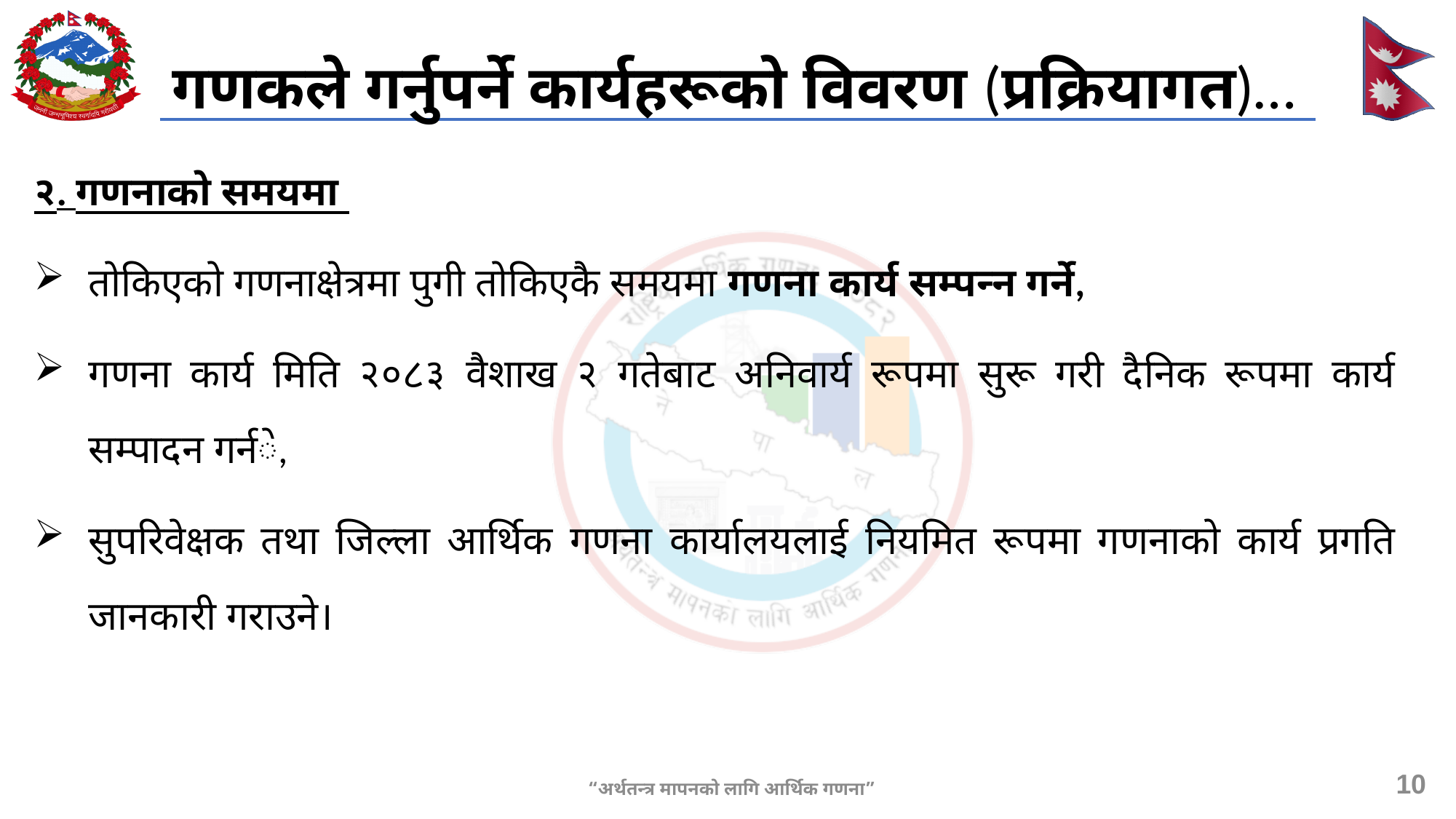

# गणकले गर्नुपर्ने कार्यहरूको विवरण (प्रक्रियागत)…
२. गणनाको समयमा
तोकिएको गणनाक्षेत्रमा पुगी तोकिएकै समयमा गणना कार्य सम्पन्न गर्ने,
गणना कार्य मिति २०८३ वैशाख २ गतेबाट अनिवार्य रूपमा सुरू गरी दैनिक रूपमा कार्य सम्पादन गर्ने,
सुपरिवेक्षक तथा जिल्ला आर्थिक गणना कार्यालयलाई नियमित रूपमा गणनाको कार्य प्रगति जानकारी गराउने।

10
“अर्थतन्त्र मापनको लागि आर्थिक गणना”